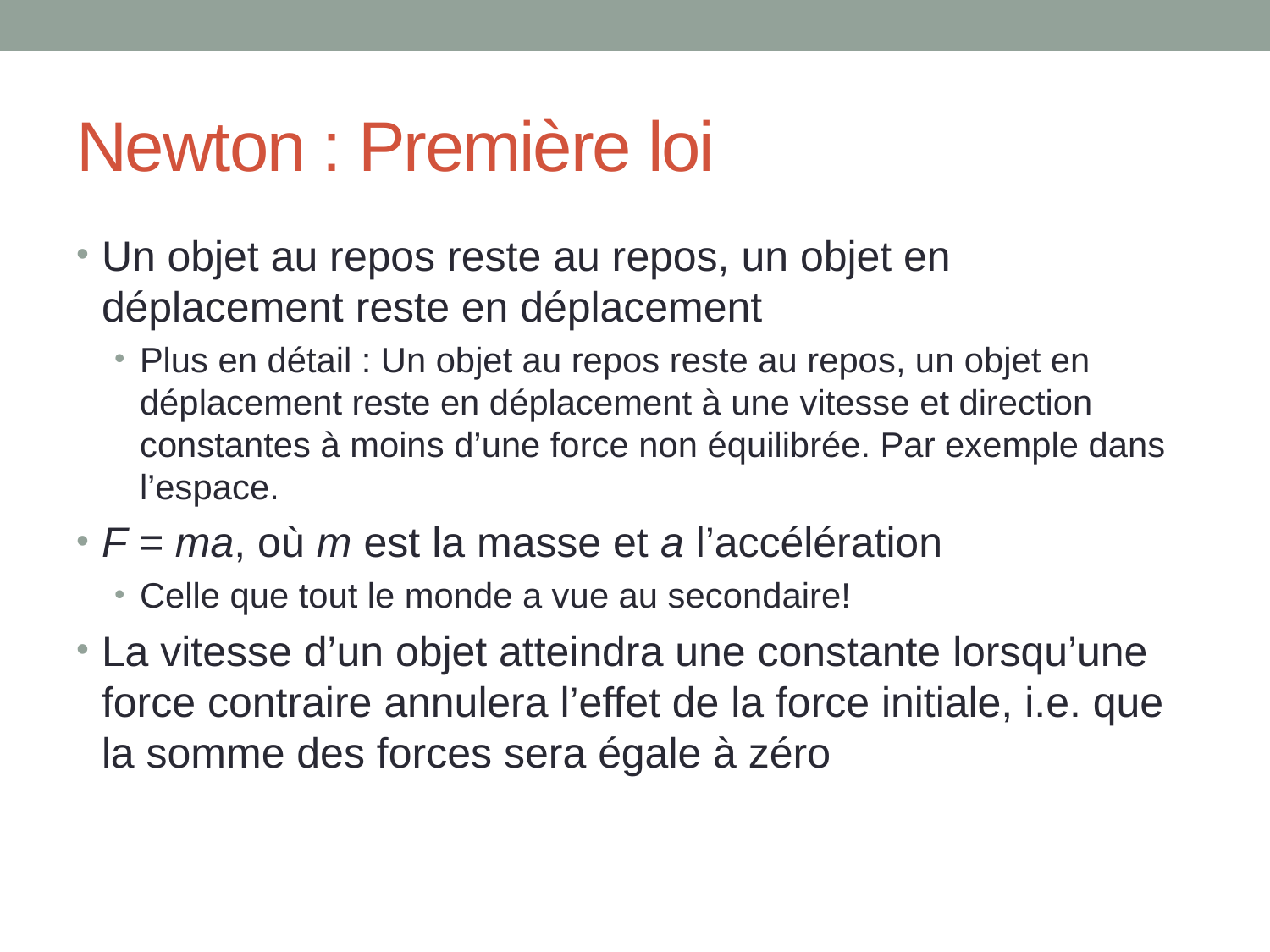

# Newton : Première loi
Un objet au repos reste au repos, un objet en déplacement reste en déplacement
Plus en détail : Un objet au repos reste au repos, un objet en déplacement reste en déplacement à une vitesse et direction constantes à moins d’une force non équilibrée. Par exemple dans l’espace.
F = ma, où m est la masse et a l’accélération
Celle que tout le monde a vue au secondaire!
La vitesse d’un objet atteindra une constante lorsqu’une force contraire annulera l’effet de la force initiale, i.e. que la somme des forces sera égale à zéro